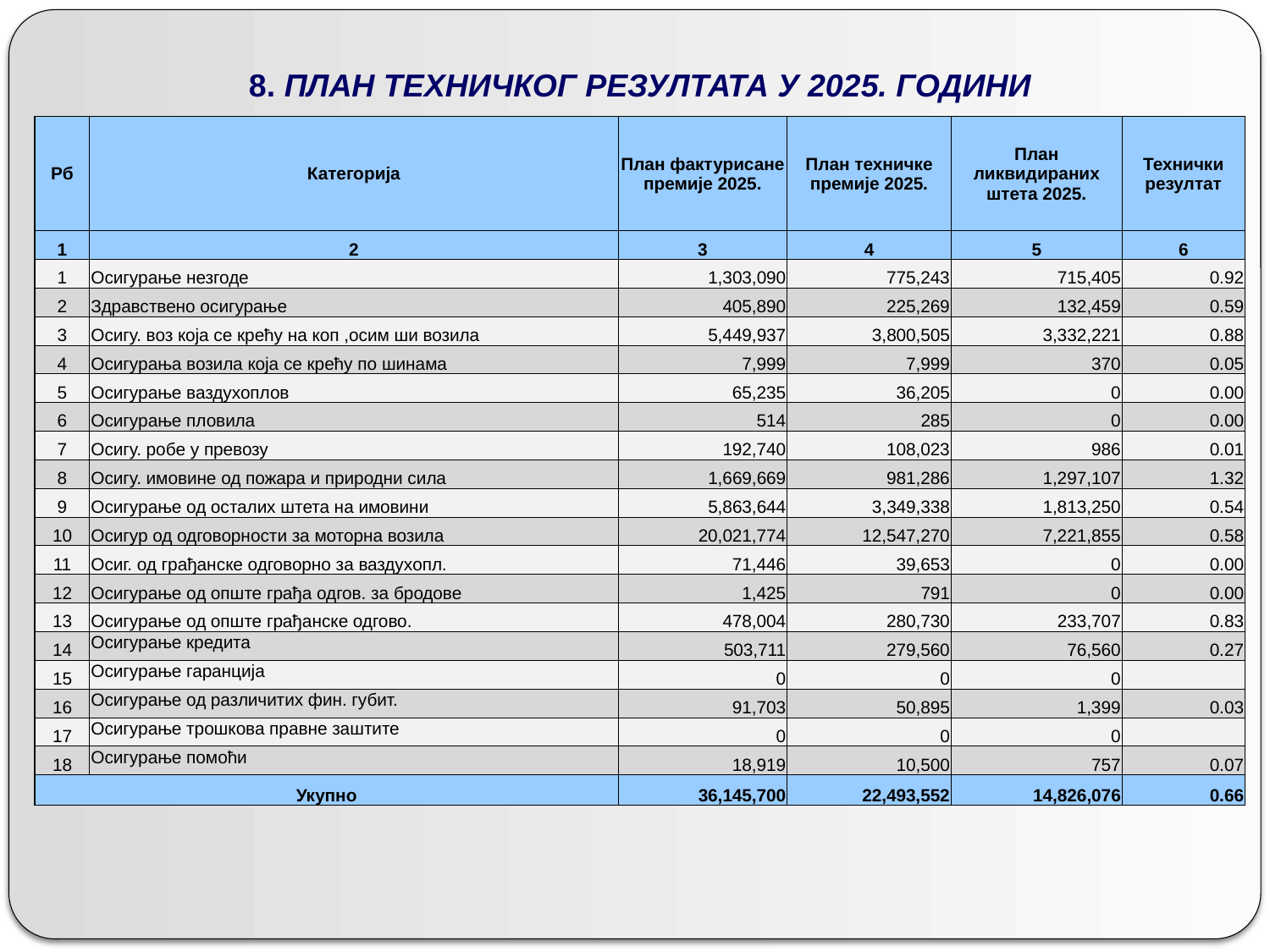

# 8. ПЛАН ТЕХНИЧКОГ РЕЗУЛТАТА У 2025. ГОДИНИ
| Рб | Категорија | План фактурисане премије 2025. | План техничке премије 2025. | План ликвидираних штета 2025. | Технички резултат |
| --- | --- | --- | --- | --- | --- |
| 1 | 2 | 3 | 4 | 5 | 6 |
| 1 | Осигурање незгоде | 1,303,090 | 775,243 | 715,405 | 0.92 |
| 2 | Здравствено осигурање | 405,890 | 225,269 | 132,459 | 0.59 |
| 3 | Осигу. воз која се крећу на коп ,осим ши возила | 5,449,937 | 3,800,505 | 3,332,221 | 0.88 |
| 4 | Осигурања возила која се крећу по шинама | 7,999 | 7,999 | 370 | 0.05 |
| 5 | Осигурање ваздухоплов | 65,235 | 36,205 | 0 | 0.00 |
| 6 | Осигурање пловила | 514 | 285 | 0 | 0.00 |
| 7 | Осигу. робе у превозу | 192,740 | 108,023 | 986 | 0.01 |
| 8 | Осигу. имовине од пожара и природни сила | 1,669,669 | 981,286 | 1,297,107 | 1.32 |
| 9 | Осигурање од осталих штета на имовини | 5,863,644 | 3,349,338 | 1,813,250 | 0.54 |
| 10 | Осигур од одговорности за моторна возила | 20,021,774 | 12,547,270 | 7,221,855 | 0.58 |
| 11 | Осиг. од грађанске одговорно за ваздухопл. | 71,446 | 39,653 | 0 | 0.00 |
| 12 | Осигурање од опште грађа одгов. за бродове | 1,425 | 791 | 0 | 0.00 |
| 13 | Осигурање од опште грађанске одгово. | 478,004 | 280,730 | 233,707 | 0.83 |
| 14 | Осигурање кредита | 503,711 | 279,560 | 76,560 | 0.27 |
| 15 | Осигурање гаранција | 0 | 0 | 0 |  |
| 16 | Осигурање од различитих фин. губит. | 91,703 | 50,895 | 1,399 | 0.03 |
| 17 | Осигурање трошкова правне заштите | 0 | 0 | 0 |  |
| 18 | Осигурање помоћи | 18,919 | 10,500 | 757 | 0.07 |
| Укупно |  | 36,145,700 | 22,493,552 | 14,826,076 | 0.66 |